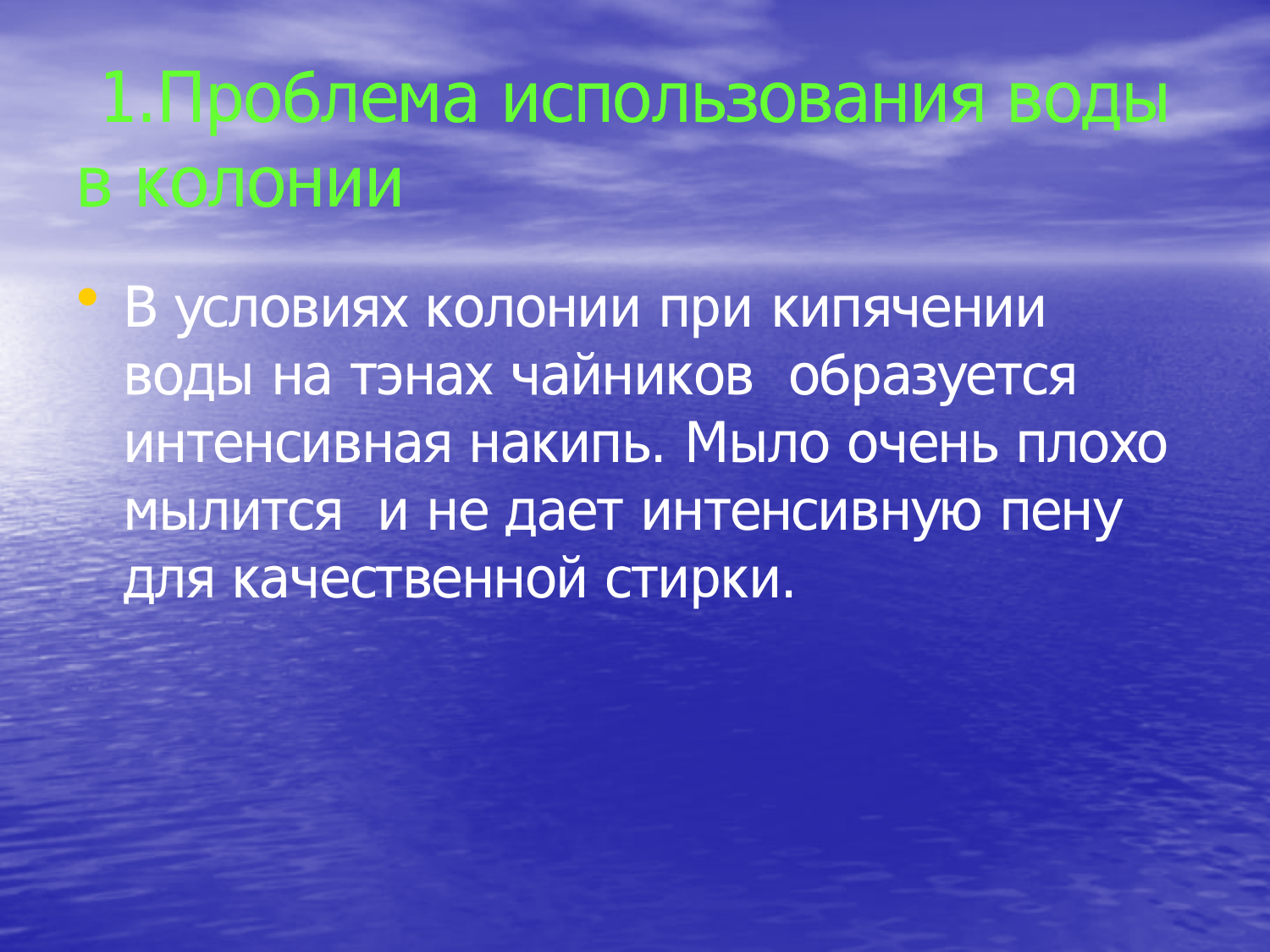

# 1.Проблема использования воды в колонии
В условиях колонии при кипячении воды на тэнах чайников  образуется интенсивная накипь. Мыло очень плохо мылится  и не дает интенсивную пену для качественной стирки.